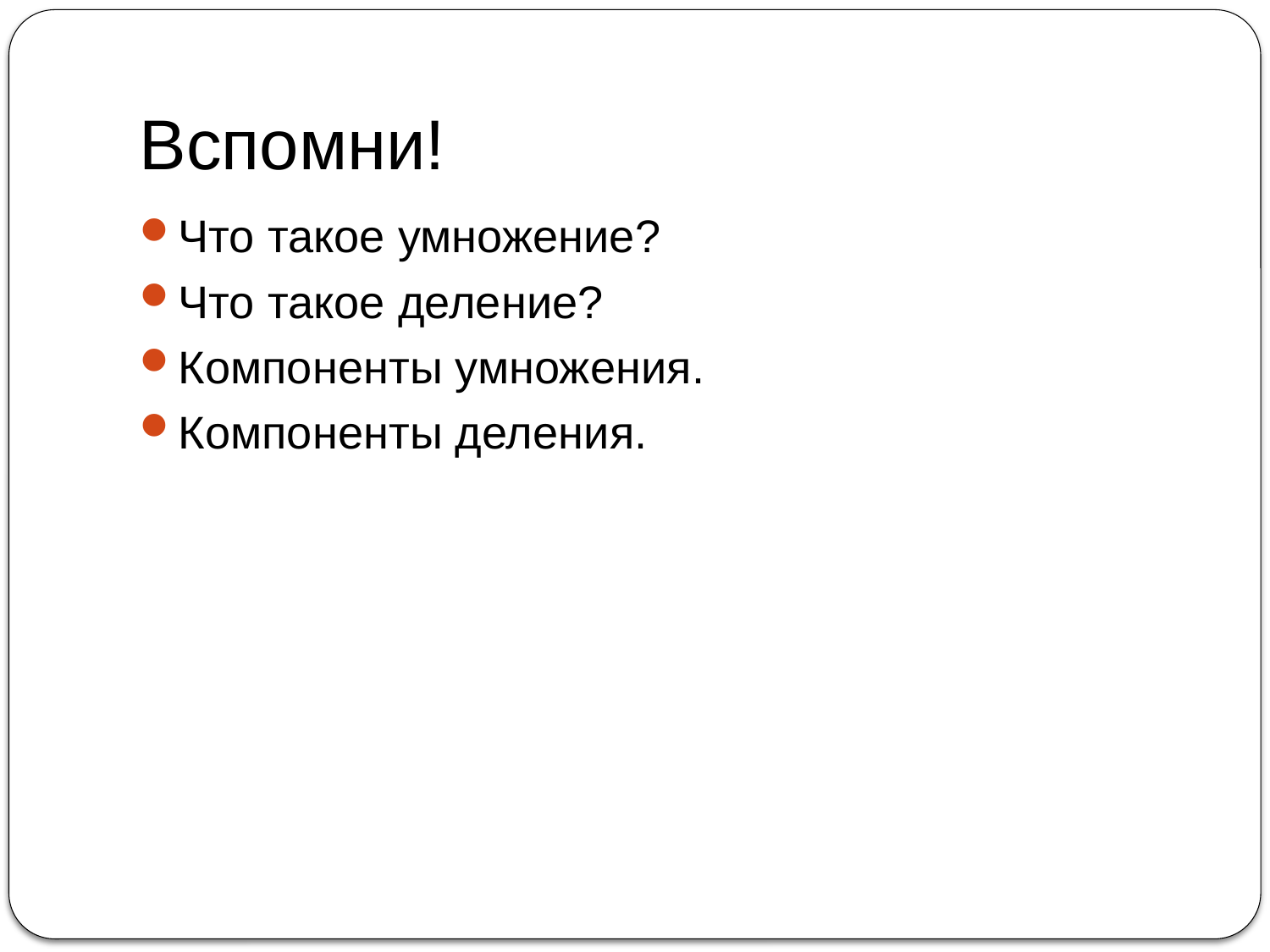

# Вспомни!
Что такое умножение?
Что такое деление?
Компоненты умножения.
Компоненты деления.